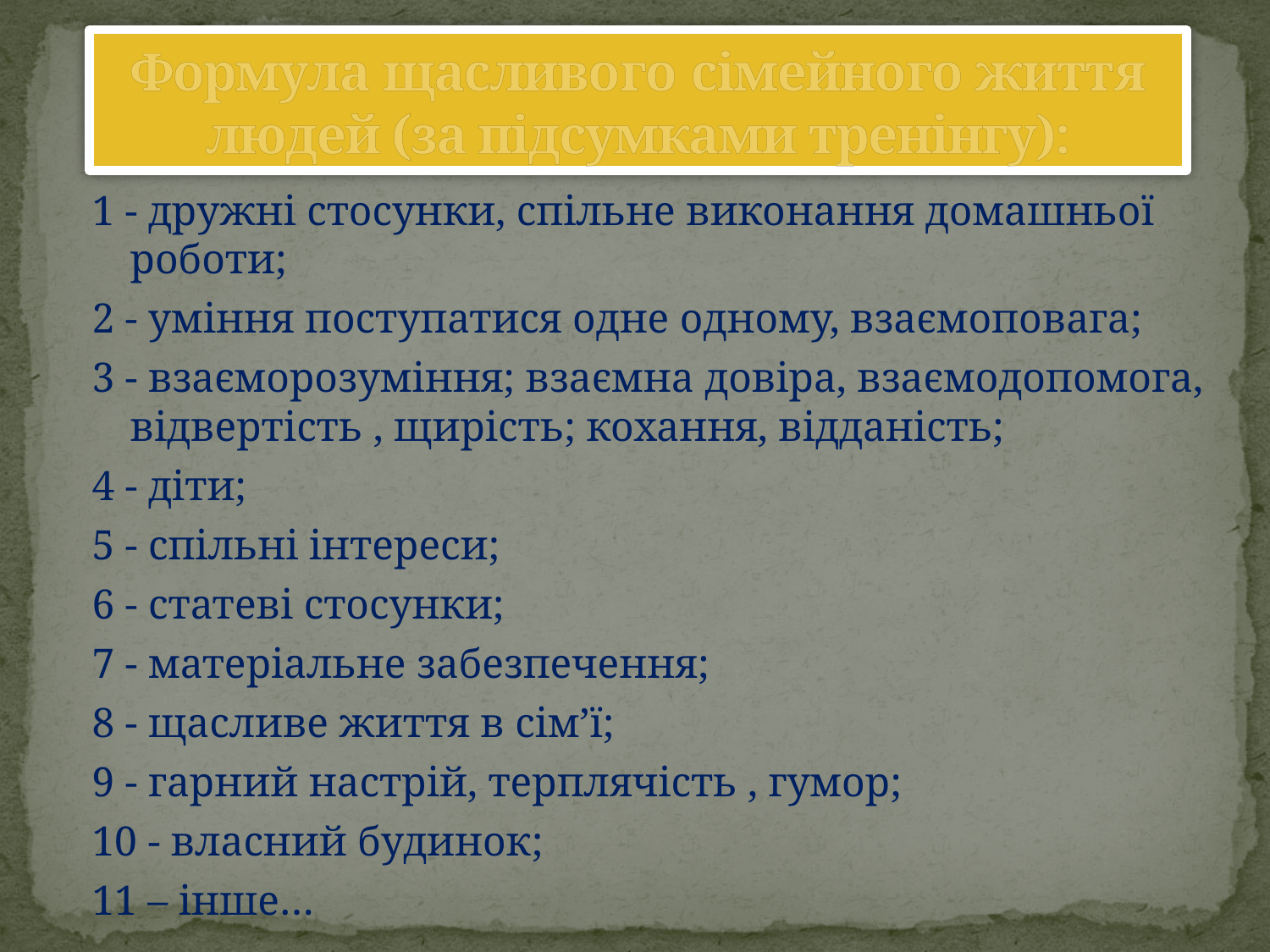

# Формула щасливого сімейного життя людей (за підсумками тренінгу):
1 - дружні стосунки, спільне виконання домашньої роботи;
2 - уміння поступатися одне одному, взаємоповага;
3 - взаєморозуміння; взаємна довіра, взаємодопомога, відвертість , щирість; кохання, відданість;
4 - діти;
5 - спільні інтереси;
6 - статеві стосунки;
7 - матеріальне забезпечення;
8 - щасливе життя в сім’ї;
9 - гарний настрій, терплячість , гумор;
10 - власний будинок;
11 – інше…